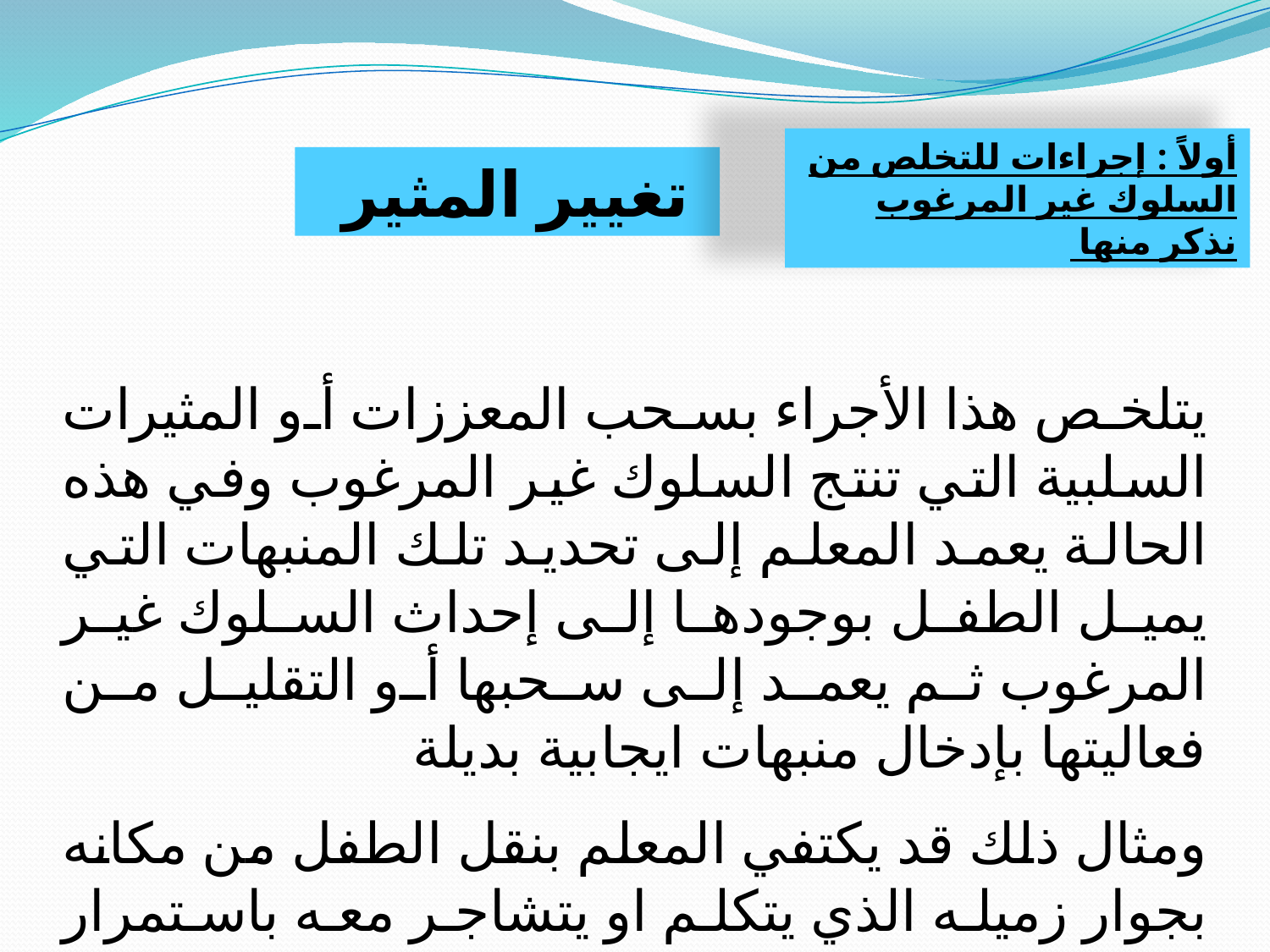

أولاً : إجراءات للتخلص من السلوك غير المرغوب نذكر منها
تغيير المثير
يتلخص هذا الأجراء بسحب المعززات أو المثيرات السلبية التي تنتج السلوك غير المرغوب وفي هذه الحالة يعمد المعلم إلى تحديد تلك المنبهات التي يميل الطفل بوجودها إلى إحداث السلوك غير المرغوب ثم يعمد إلى سحبها أو التقليل من فعاليتها بإدخال منبهات ايجابية بديلة
ومثال ذلك قد يكتفي المعلم بنقل الطفل من مكانه بجوار زميله الذي يتكلم او يتشاجر معه باستمرار وقد ينهي ذلك المشكلة.